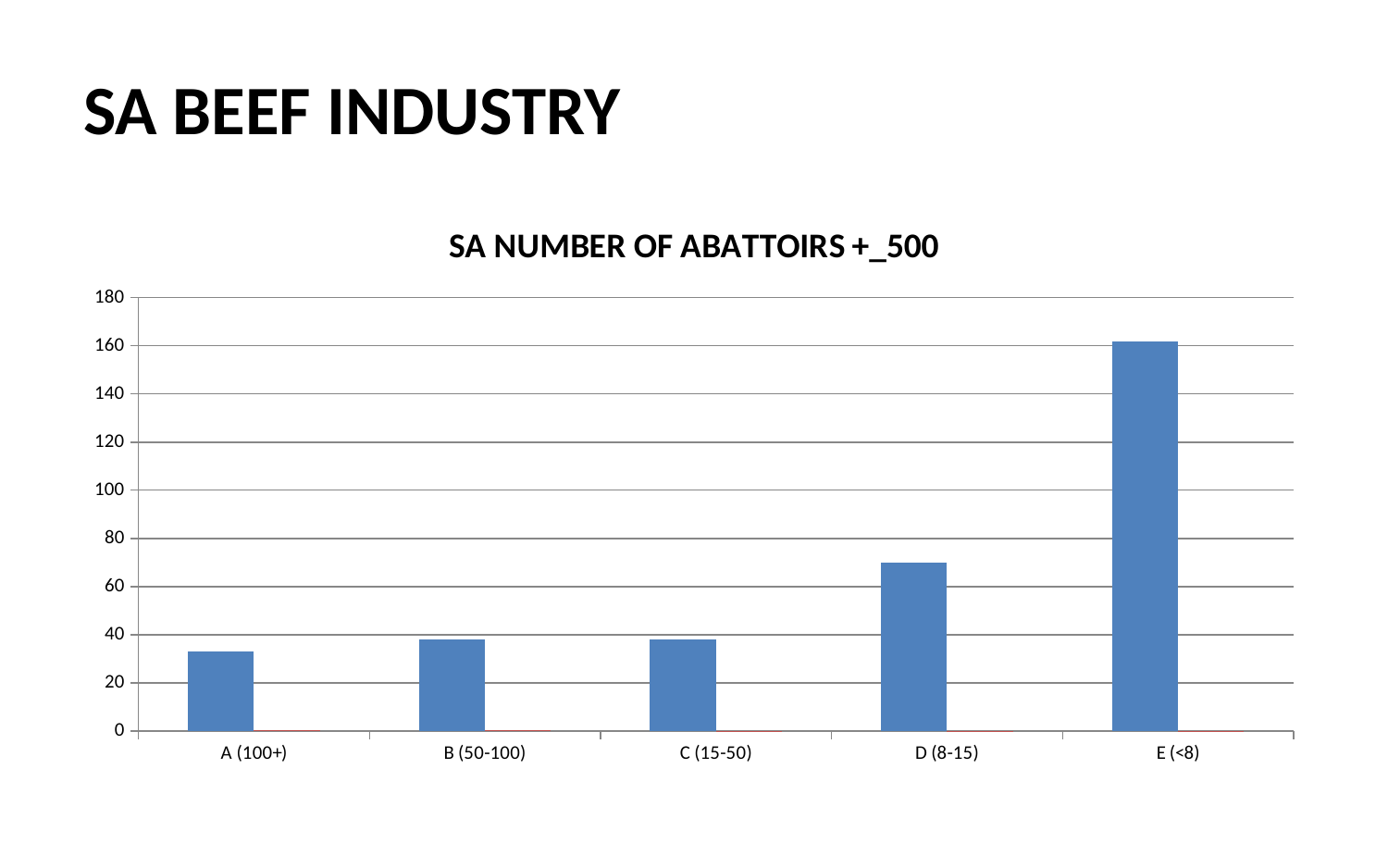

# SA BEEF INDUSTRY

### Chart: SA NUMBER OF ABATTOIRS +_500

| Category | NUMBER | SLAUGHTER |
|---|---|---|
| A (100+) | 33.0 | 0.4 |
| B (50-100) | 38.0 | 0.2 |
| C (15-50) | 38.0 | 0.15 |
| D (8-15) | 70.0 | 0.15 |
| E (<8) | 162.0 | 0.1 |